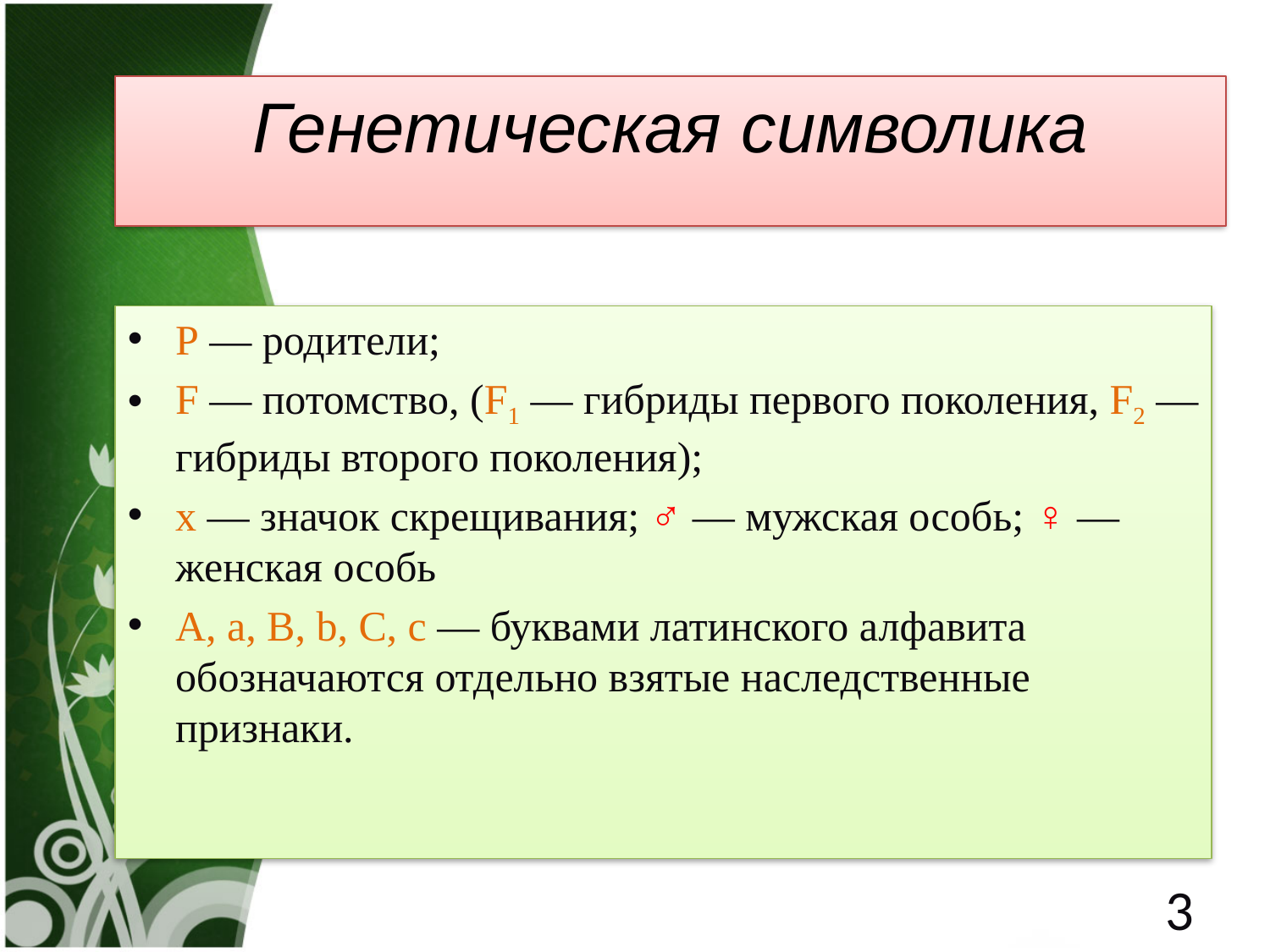

Генетическая символика
Р — родители;
F — потомство, (F1 — гибриды первого поколения, F2 — гибриды второго поколения);
х — значок скрещивания; ♂ — мужская особь; ♀ — женская особь
A, a, B, b, C, c — буквами латинского алфавита обозначаются отдельно взятые наследственные признаки.
3